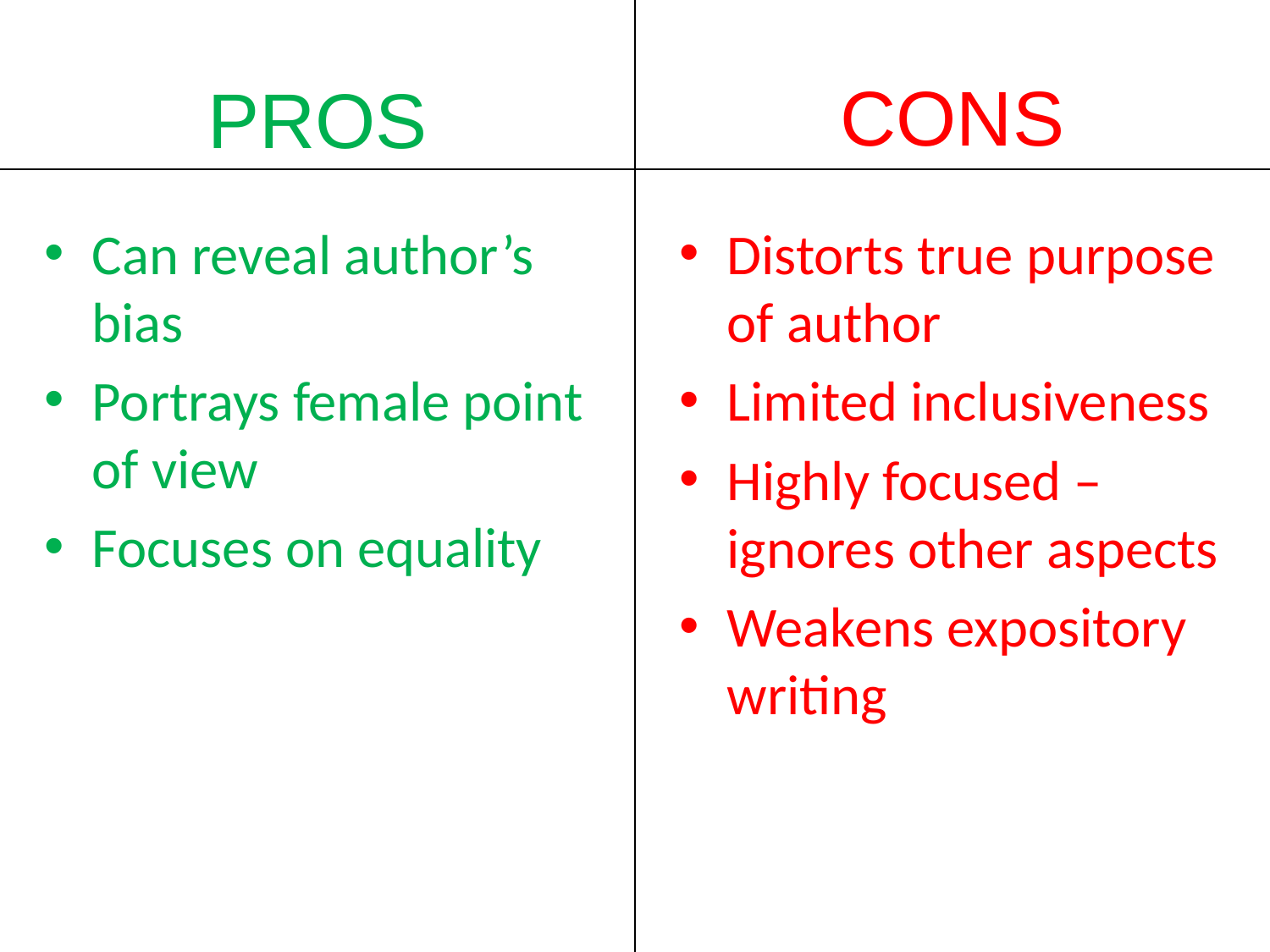

# PROS
CONS
Can reveal author’s bias
Portrays female point of view
Focuses on equality

Distorts true purpose of author
Limited inclusiveness
Highly focused – ignores other aspects
Weakens expository writing